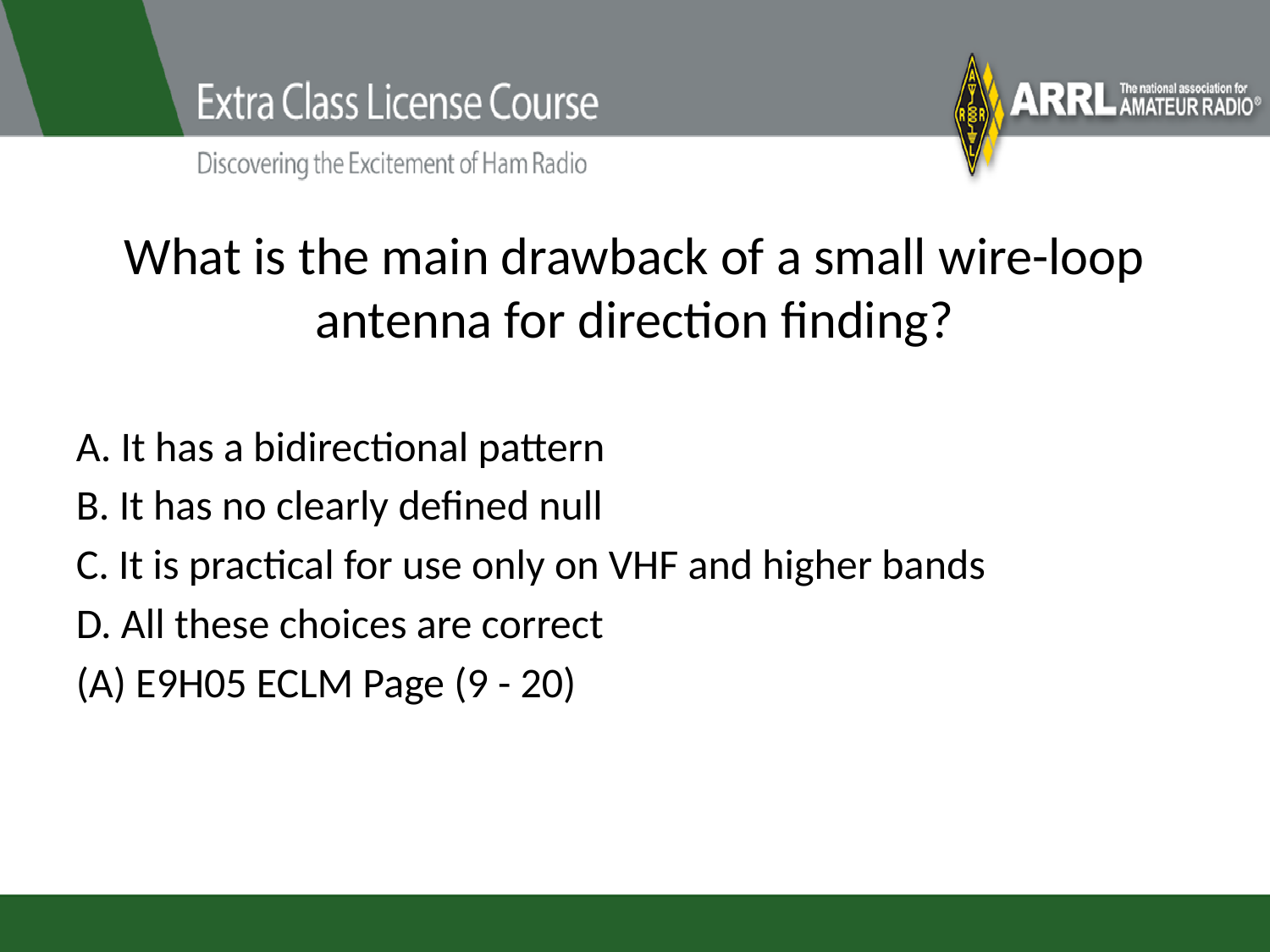

# What is the main drawback of a small wire-loop antenna for direction finding?
A. It has a bidirectional pattern
B. It has no clearly defined null
C. It is practical for use only on VHF and higher bands
D. All these choices are correct
(A) E9H05 ECLM Page (9 - 20)